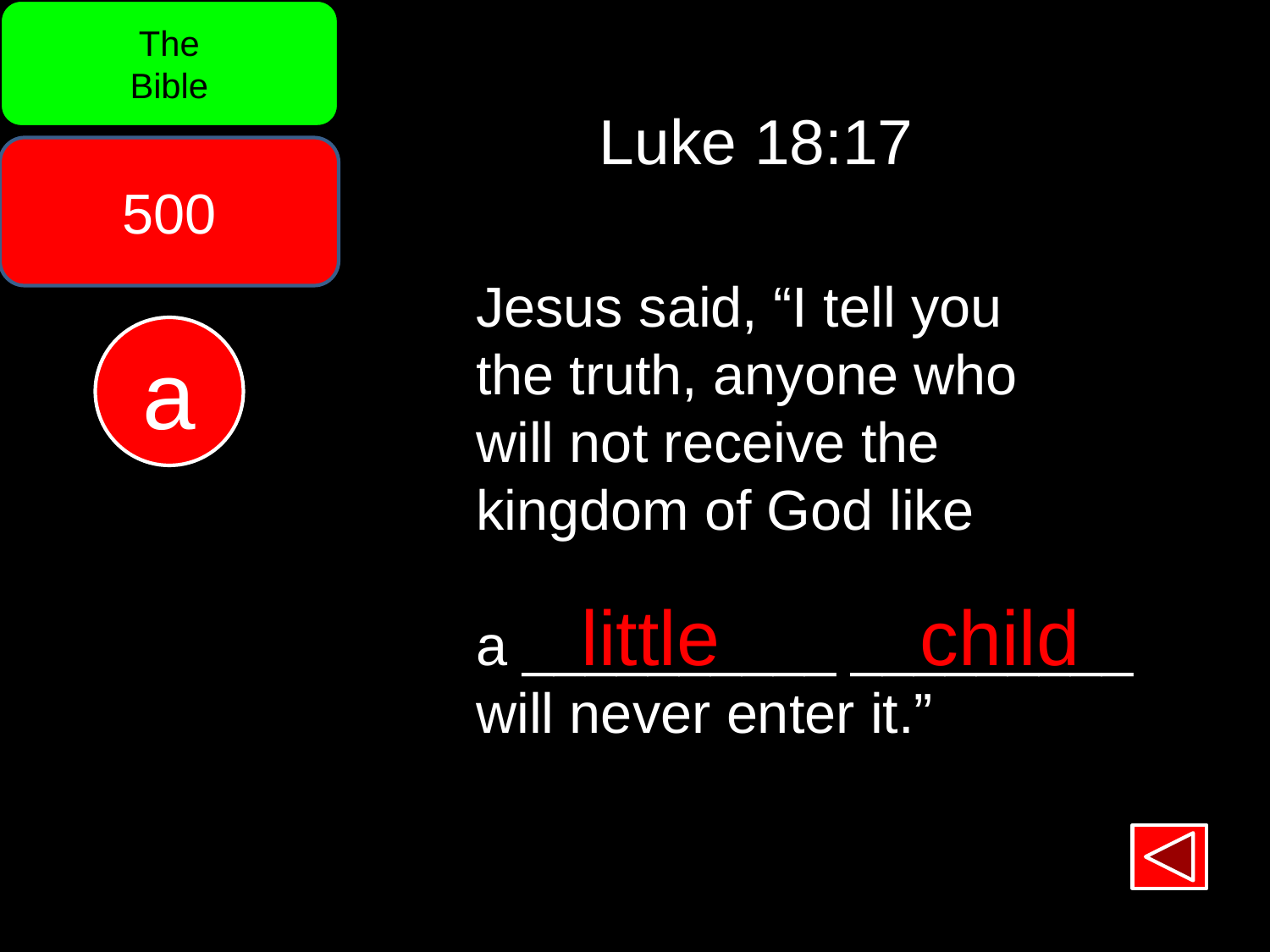

The
Bible
Luke 18:17
500
Jesus said, “I tell you
the truth, anyone who
will not receive the
kingdom of God like

a __________ _________
will never enter it.”
a
little
child